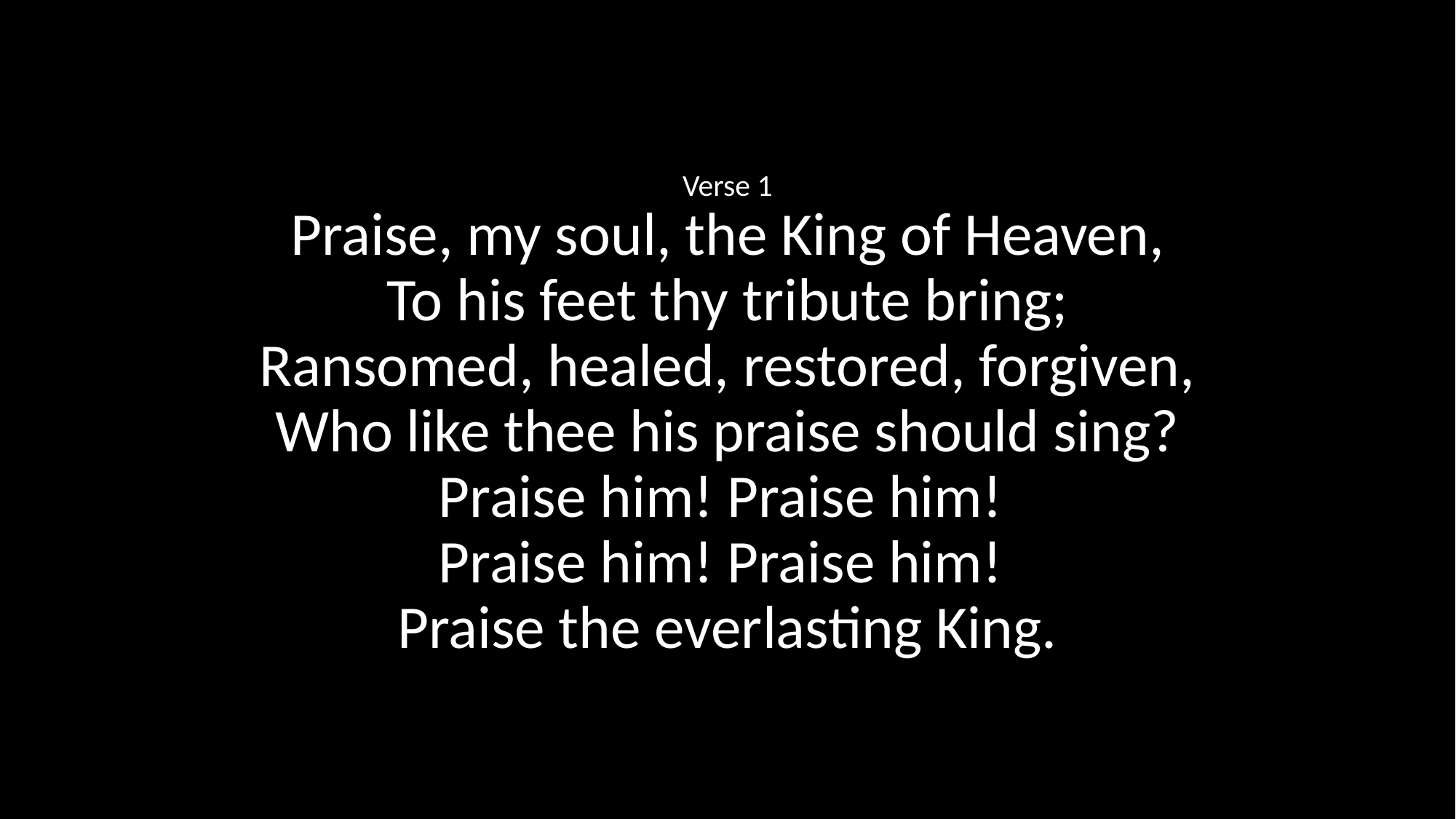

Verse 1
Praise, my soul, the King of Heaven,
To his feet thy tribute bring;
Ransomed, healed, restored, forgiven,
Who like thee his praise should sing?
Praise him! Praise him!
Praise him! Praise him!
Praise the everlasting King.